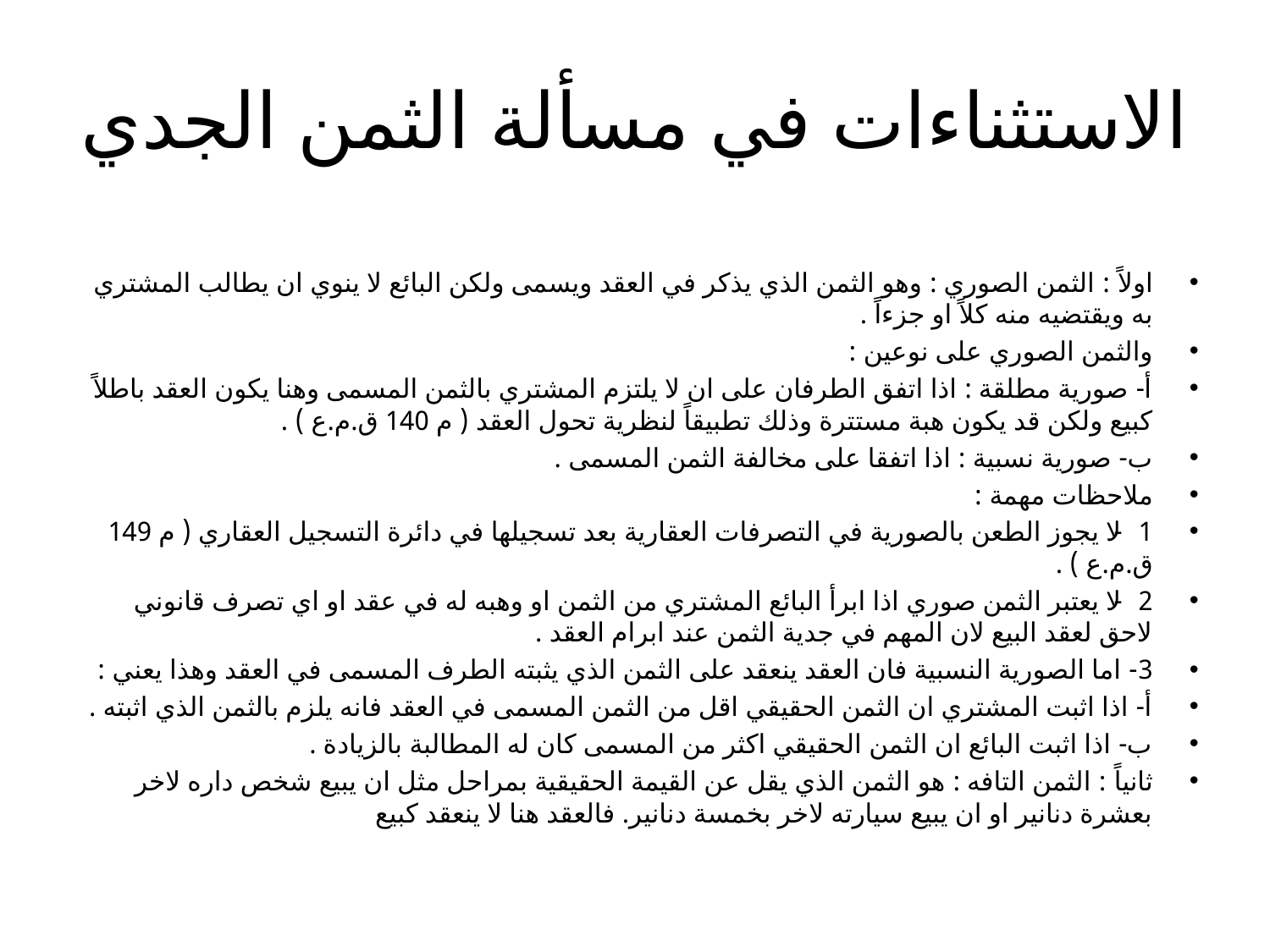

# الاستثناءات في مسألة الثمن الجدي

اولاً : الثمن الصوري : وهو الثمن الذي يذكر في العقد ويسمى ولكن البائع لا ينوي ان يطالب المشتري به ويقتضيه منه كلاً او جزءاً .
والثمن الصوري على نوعين :
أ‌- صورية مطلقة : اذا اتفق الطرفان على ان لا يلتزم المشتري بالثمن المسمى وهنا يكون العقد باطلاً كبيع ولكن قد يكون هبة مستترة وذلك تطبيقاً لنظرية تحول العقد ( م 140 ق.م.ع ) .
ب‌- صورية نسبية : اذا اتفقا على مخالفة الثمن المسمى .
ملاحظات مهمة :
1- لا يجوز الطعن بالصورية في التصرفات العقارية بعد تسجيلها في دائرة التسجيل العقاري ( م 149 ق.م.ع ) .
2- لا يعتبر الثمن صوري اذا ابرأ البائع المشتري من الثمن او وهبه له في عقد او اي تصرف قانوني لاحق لعقد البيع لان المهم في جدية الثمن عند ابرام العقد .
3- اما الصورية النسبية فان العقد ينعقد على الثمن الذي يثبته الطرف المسمى في العقد وهذا يعني :
أ‌- اذا اثبت المشتري ان الثمن الحقيقي اقل من الثمن المسمى في العقد فانه يلزم بالثمن الذي اثبته .
ب‌- اذا اثبت البائع ان الثمن الحقيقي اكثر من المسمى كان له المطالبة بالزيادة .
ثانياً : الثمن التافه : هو الثمن الذي يقل عن القيمة الحقيقية بمراحل مثل ان يبيع شخص داره لاخر بعشرة دنانير او ان يبيع سيارته لاخر بخمسة دنانير. فالعقد هنا لا ينعقد كبيع